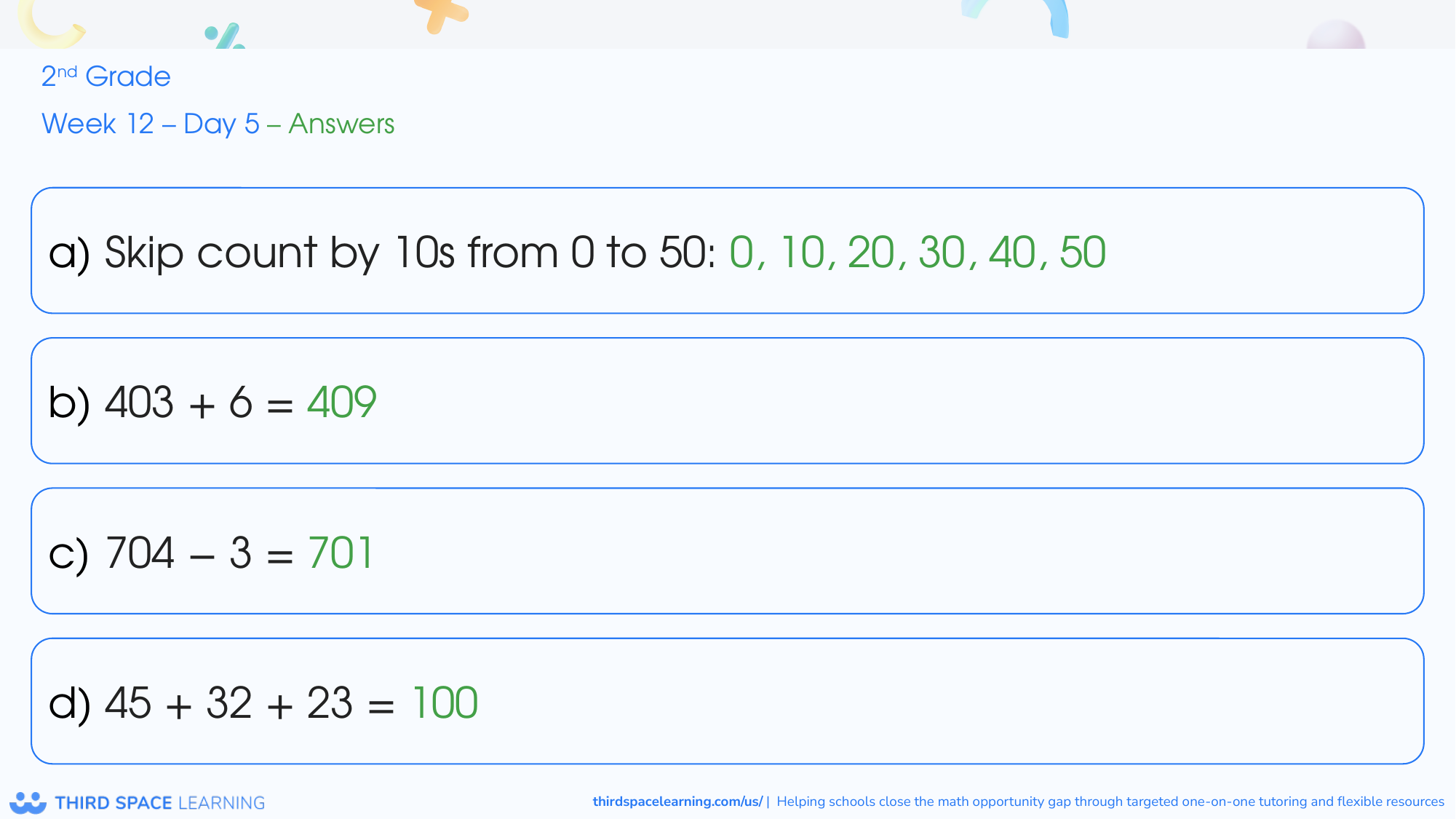

2nd Grade
Week 12 – Day 5 – Answers
Skip count by 10s from 0 to 50: 0, 10, 20, 30, 40, 50
403 + 6 = 409
704 − 3 = 701
45 + 32 + 23 = 100